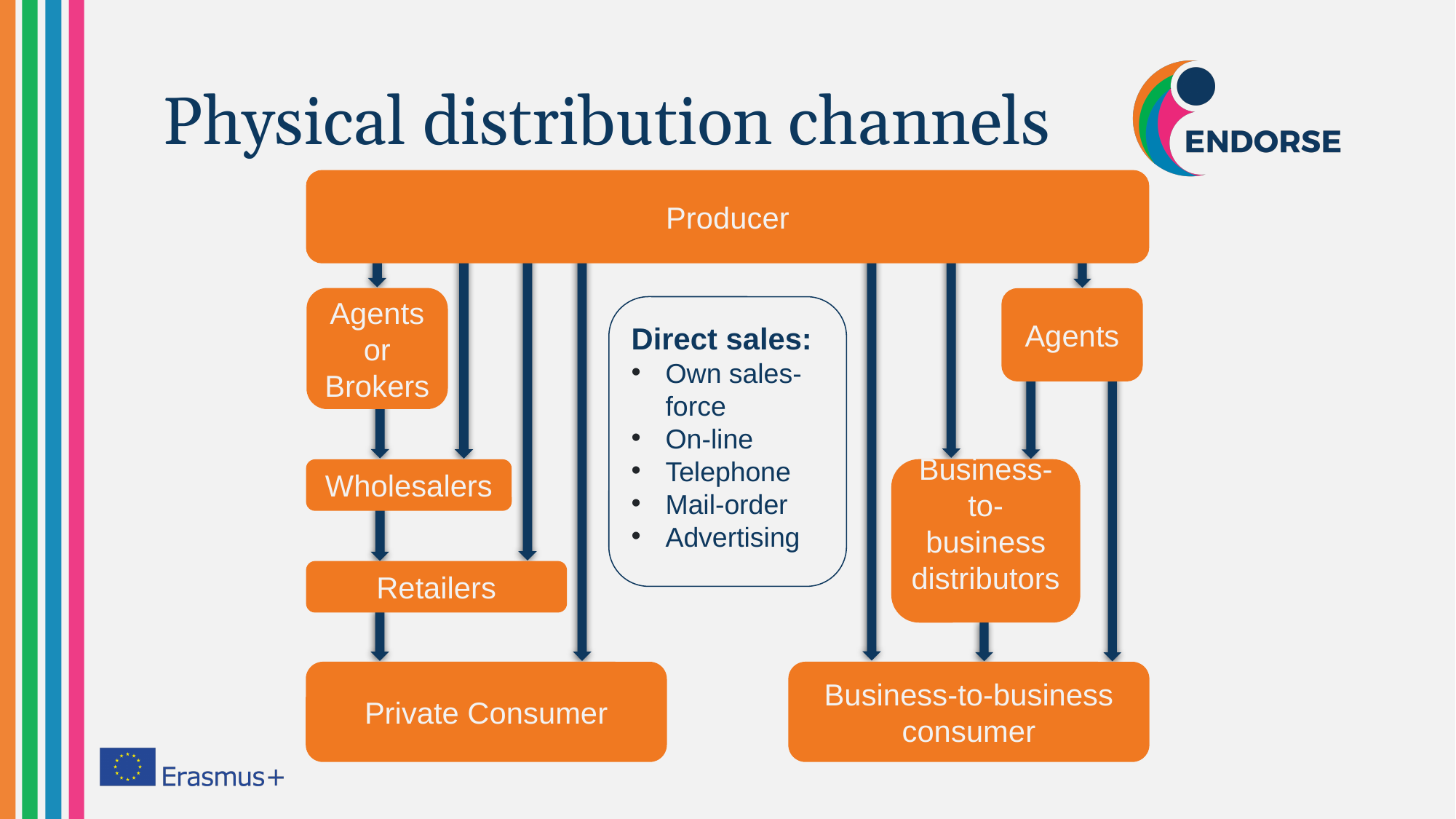

# Physical distribution channels

Producer

Agents or Brokers
Agents
Direct sales:
Own sales-force
On-line
Telephone
Mail-order
Advertising

Business-to-business distributors

Wholesalers

Retailers

Private Consumer
Business-to-business consumer